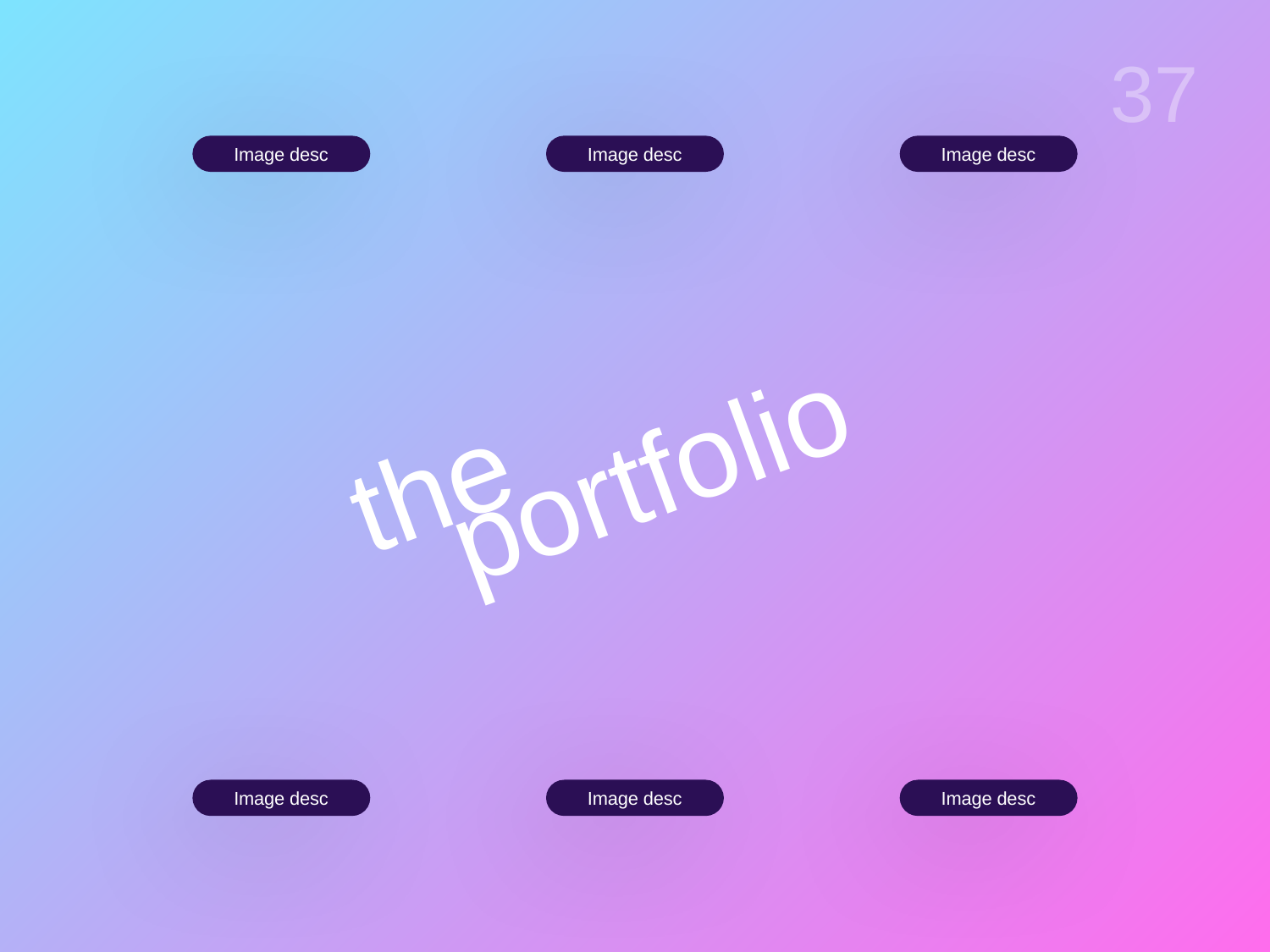

Image desc
Image desc
Image desc

portfolio
the

Image desc
Image desc
Image desc